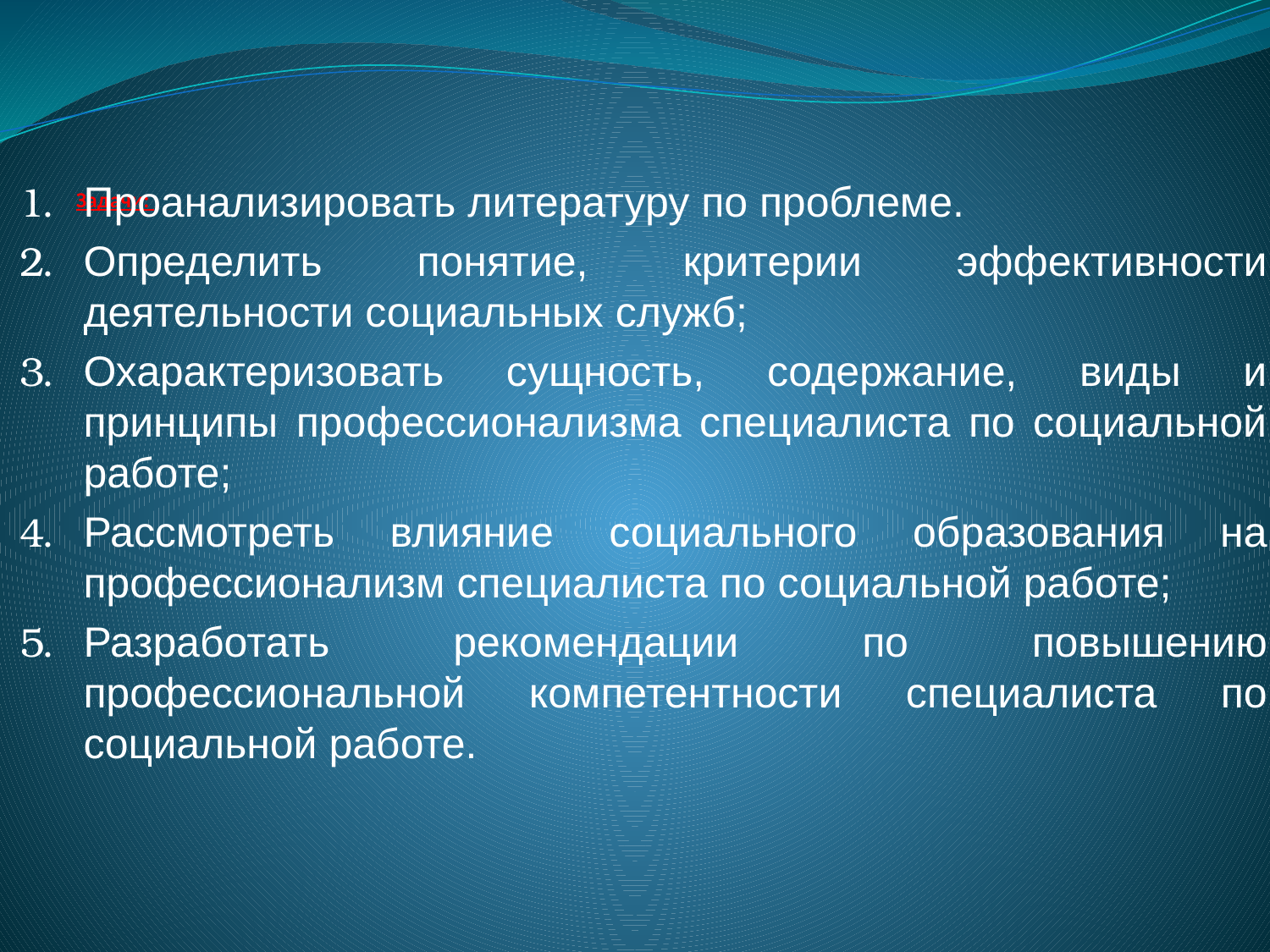

# Задачи:
Проанализировать литературу по проблеме.
Определить понятие, критерии эффективности деятельности социальных служб;
Охарактеризовать сущность, содержание, виды и принципы профессионализма специалиста по социальной работе;
Рассмотреть влияние социального образования на профессионализм специалиста по социальной работе;
Разработать рекомендации по повышению профессиональной компетентности специалиста по социальной работе.